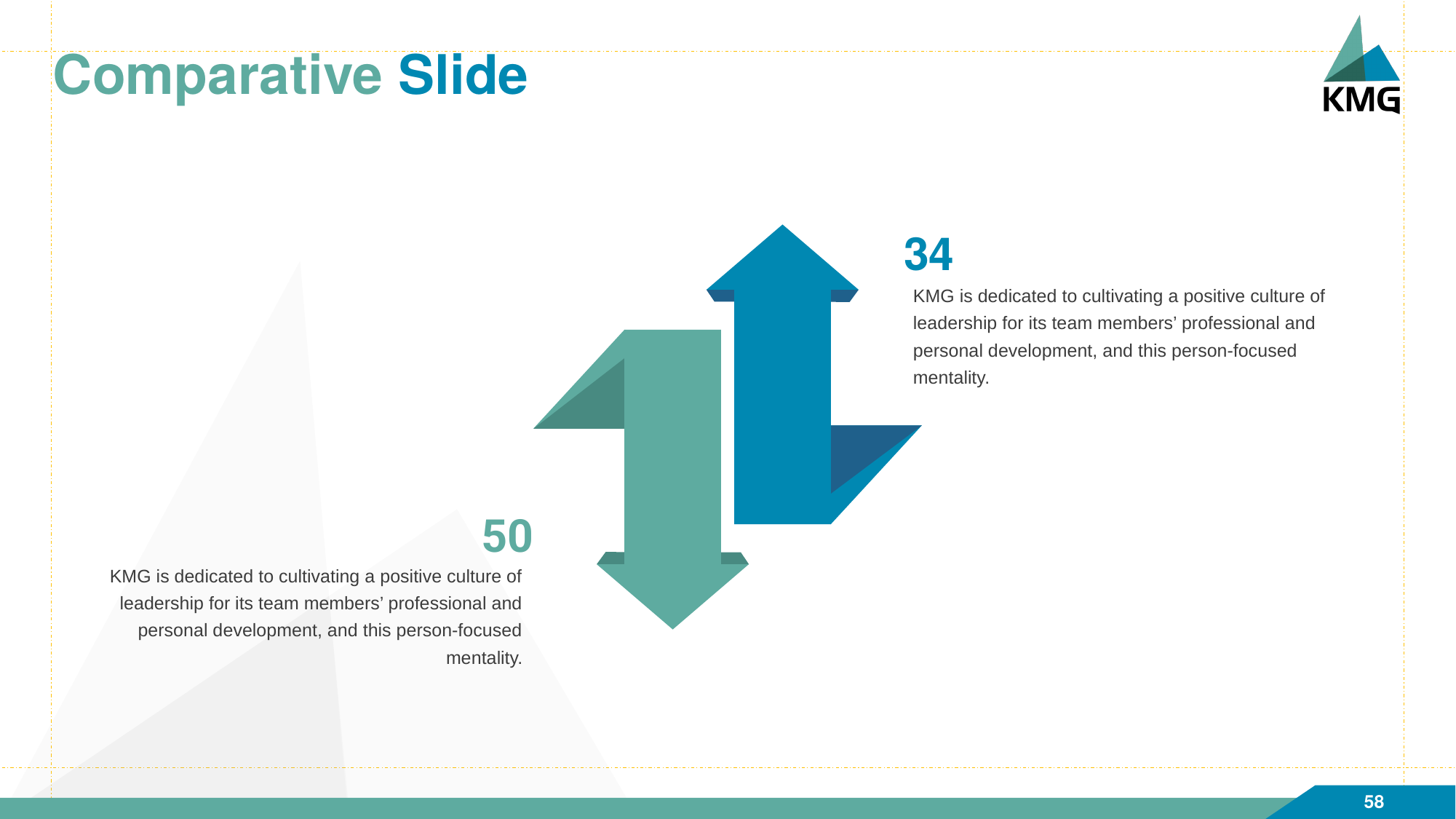

# Comparative Slide
34

KMG is dedicated to cultivating a positive culture of leadership for its team members’ professional and personal development, and this person-focused mentality.

50
KMG is dedicated to cultivating a positive culture of leadership for its team members’ professional and personal development, and this person-focused mentality.